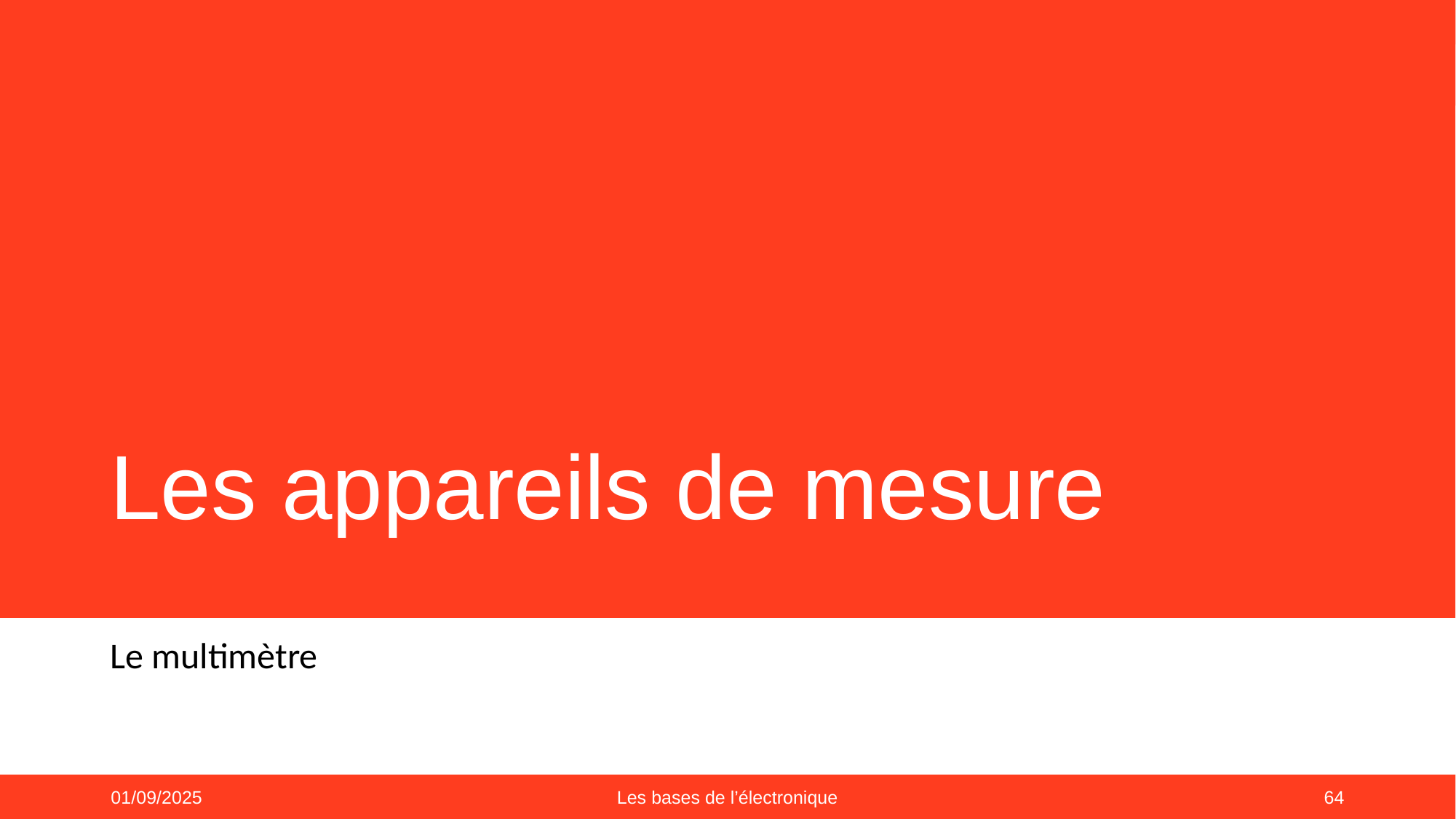

Les appareils de mesure
Le multimètre
01/09/2025
Les bases de l’électronique
64